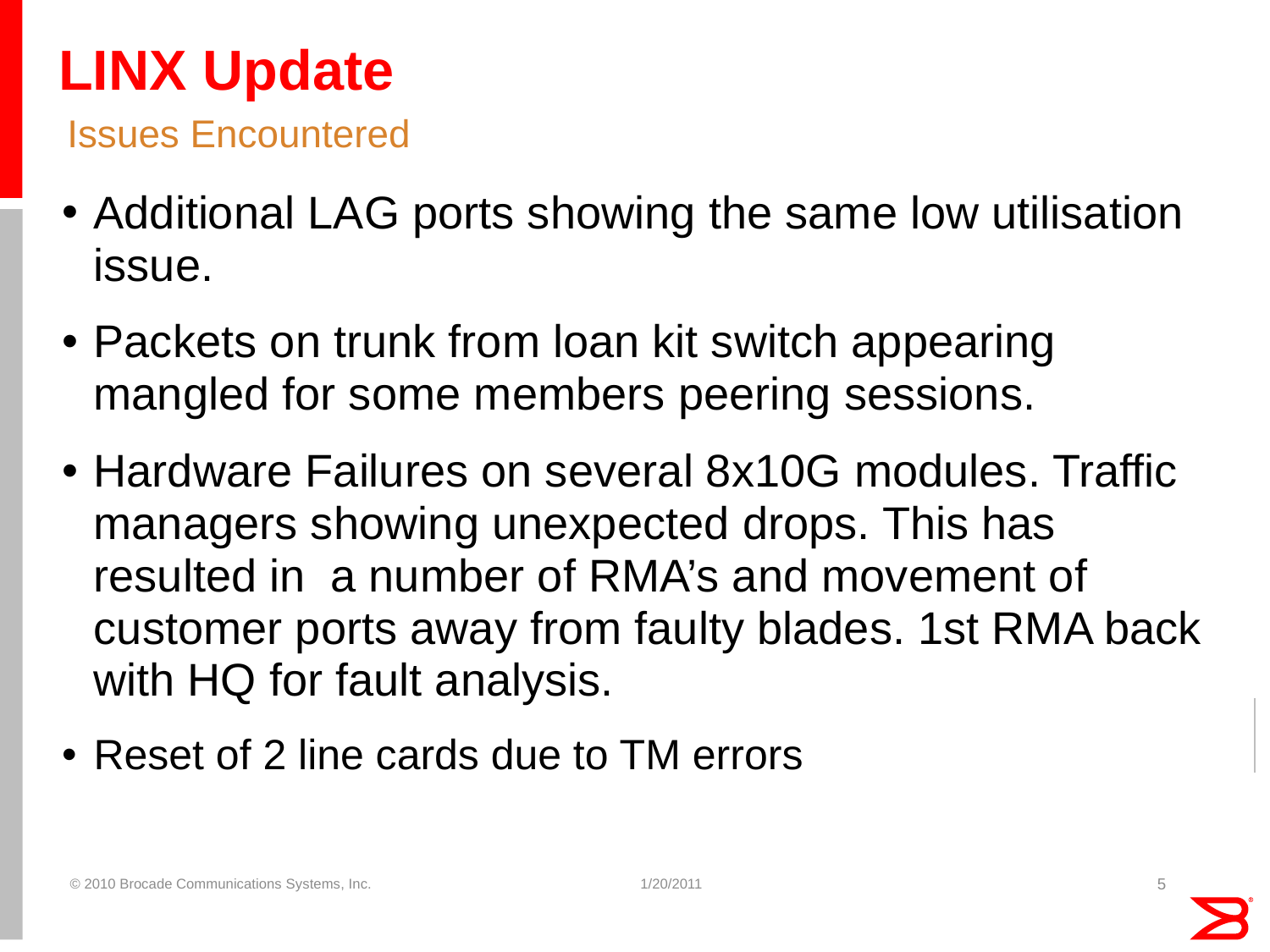

# LINX Update
Issues Encountered
Additional LAG ports showing the same low utilisation issue.
Packets on trunk from loan kit switch appearing mangled for some members peering sessions.
Hardware Failures on several 8x10G modules. Traffic managers showing unexpected drops. This has resulted in  a number of RMA’s and movement of customer ports away from faulty blades. 1st RMA back with HQ for fault analysis.
Reset of 2 line cards due to TM errors

© 2010 Brocade Communications Systems, Inc.
1/20/2011
5